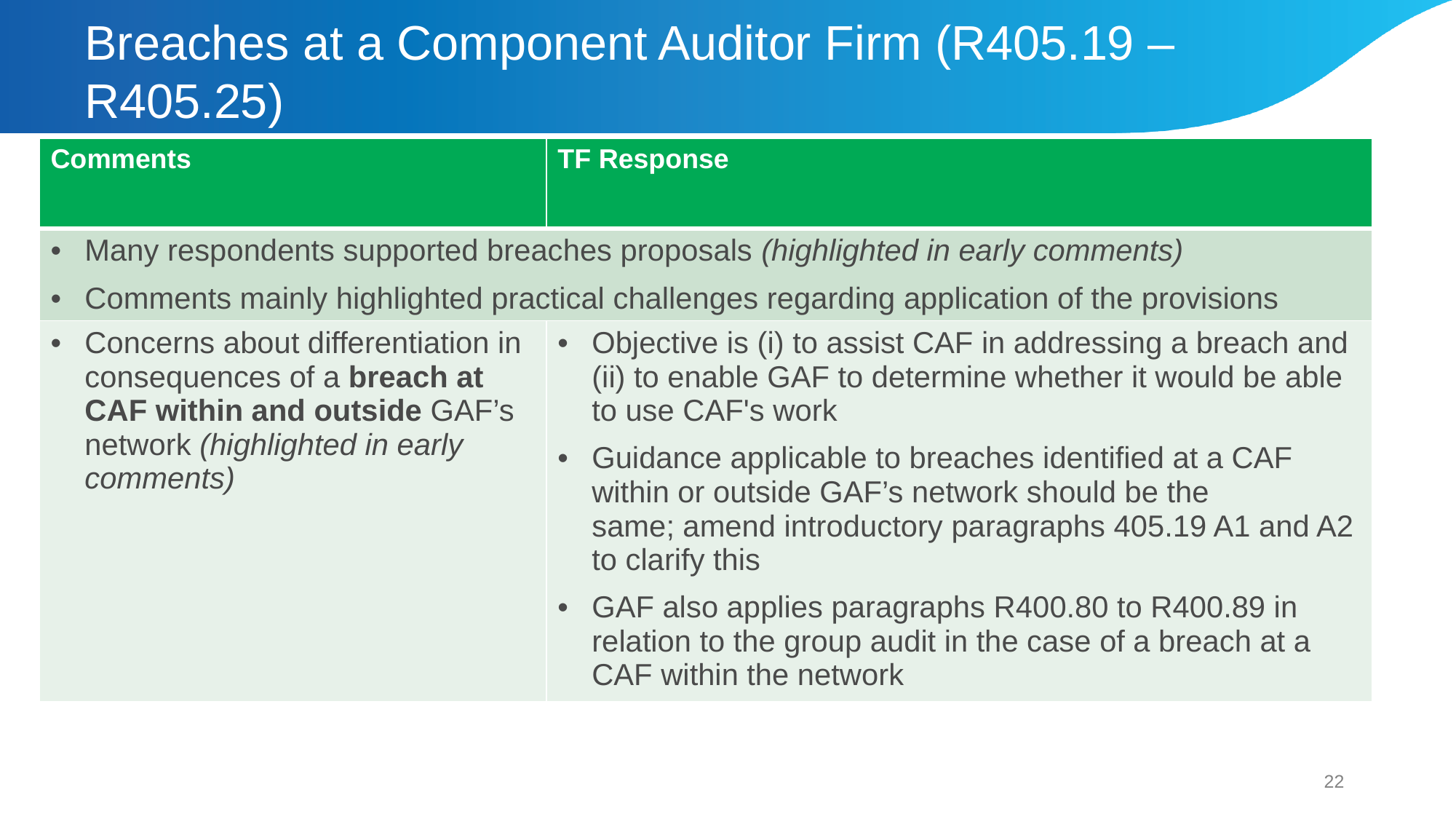

# Breaches at a Component Auditor Firm (R405.19 –R405.25)
| Comments | TF Response |
| --- | --- |
| Many respondents supported breaches proposals (highlighted in early comments) Comments mainly highlighted practical challenges regarding application of the provisions |  |
| Concerns about differentiation in consequences of a breach at CAF within and outside GAF’s network (highlighted in early comments) | Objective is (i) to assist CAF in addressing a breach and (ii) to enable GAF to determine whether it would be able to use CAF's work Guidance applicable to breaches identified at a CAF within or outside GAF’s network should be the same; amend introductory paragraphs 405.19 A1 and A2 to clarify this GAF also applies paragraphs R400.80 to R400.89 in relation to the group audit in the case of a breach at a CAF within the network |
22